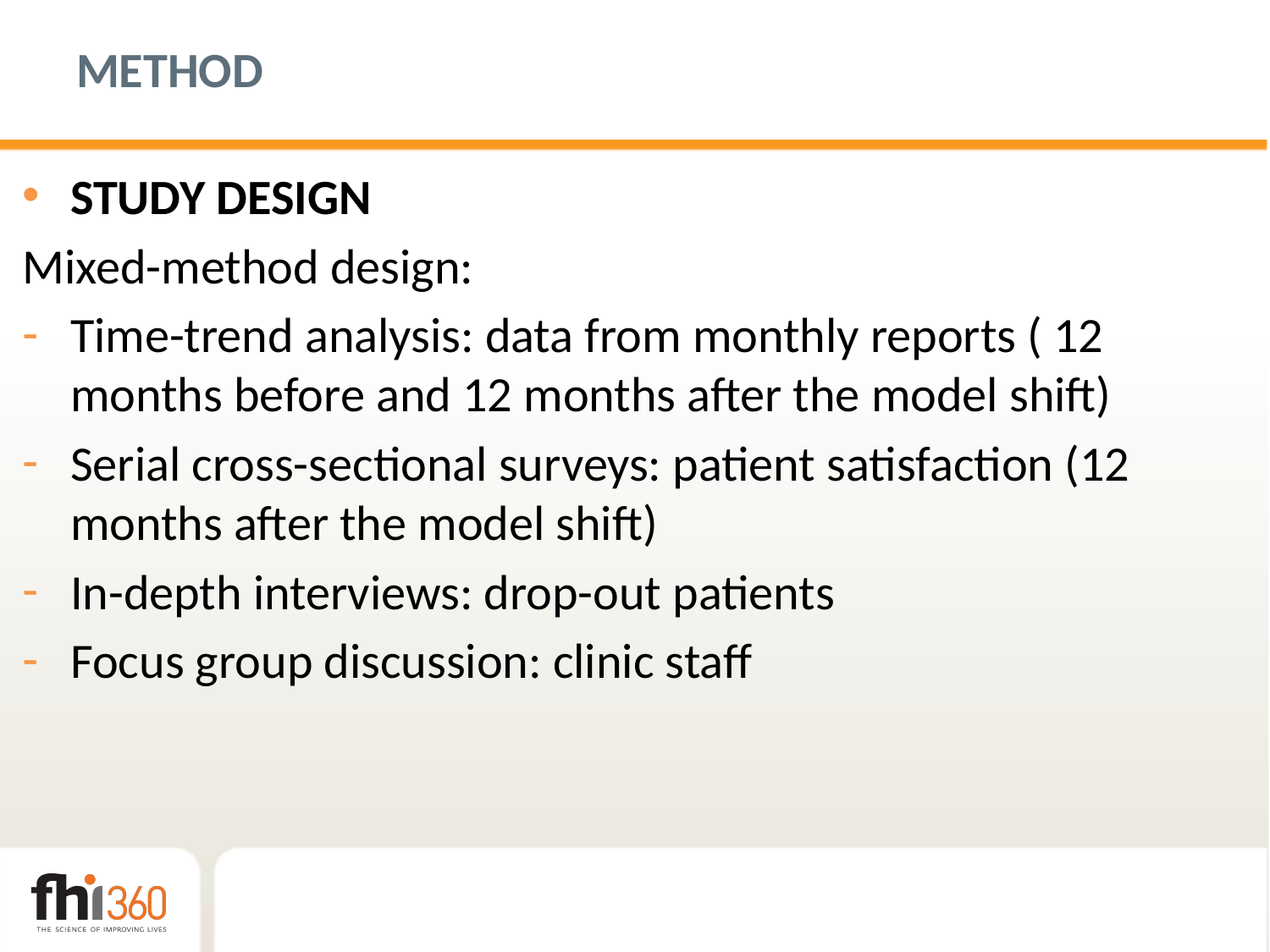

# METHOD
STUDY DESIGN
Mixed-method design:
Time-trend analysis: data from monthly reports ( 12 months before and 12 months after the model shift)
Serial cross-sectional surveys: patient satisfaction (12 months after the model shift)
In-depth interviews: drop-out patients
Focus group discussion: clinic staff